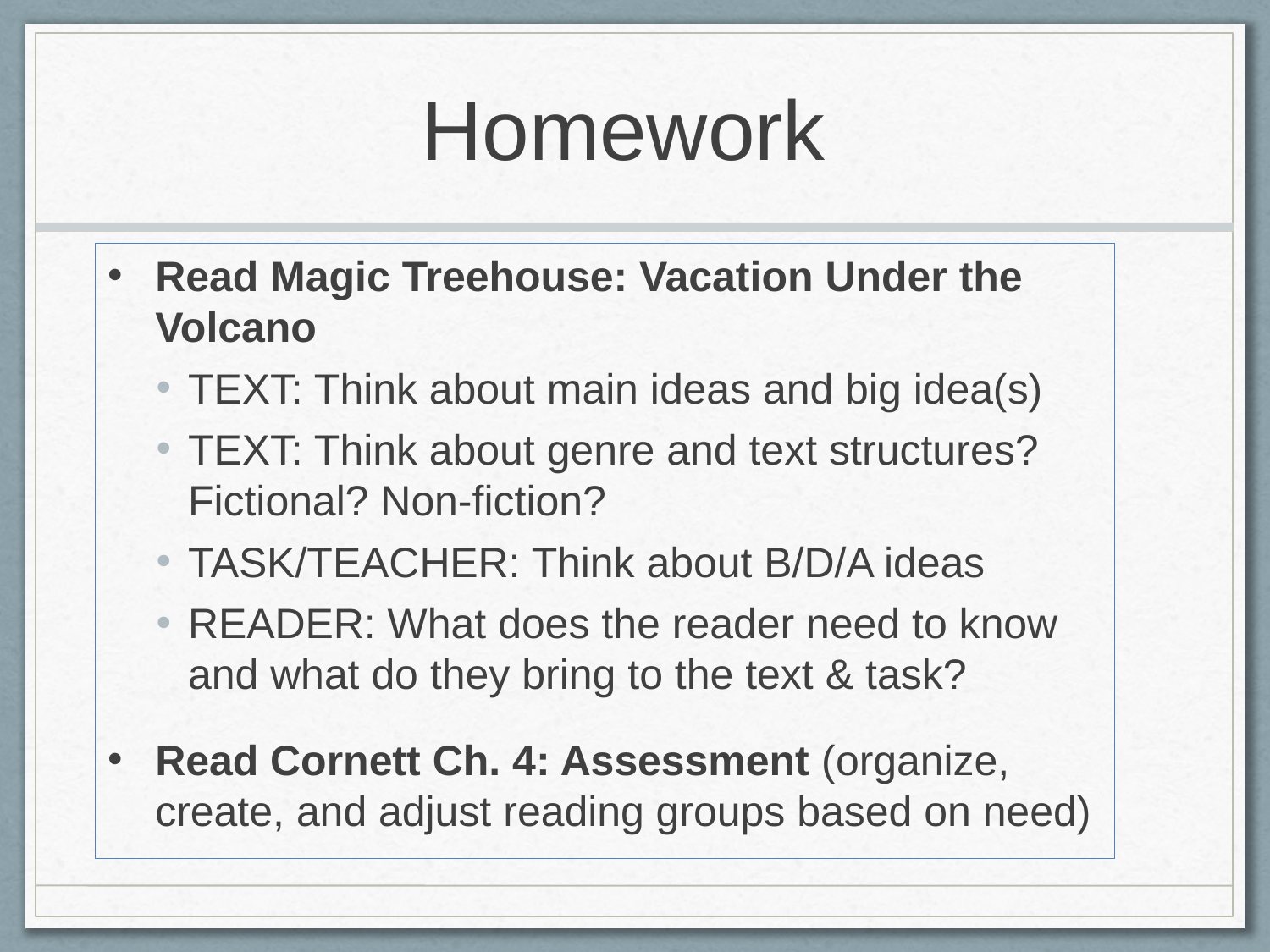

# Homework
Read Magic Treehouse: Vacation Under the Volcano
TEXT: Think about main ideas and big idea(s)
TEXT: Think about genre and text structures? Fictional? Non-fiction?
TASK/TEACHER: Think about B/D/A ideas
READER: What does the reader need to know and what do they bring to the text & task?
Read Cornett Ch. 4: Assessment (organize, create, and adjust reading groups based on need)